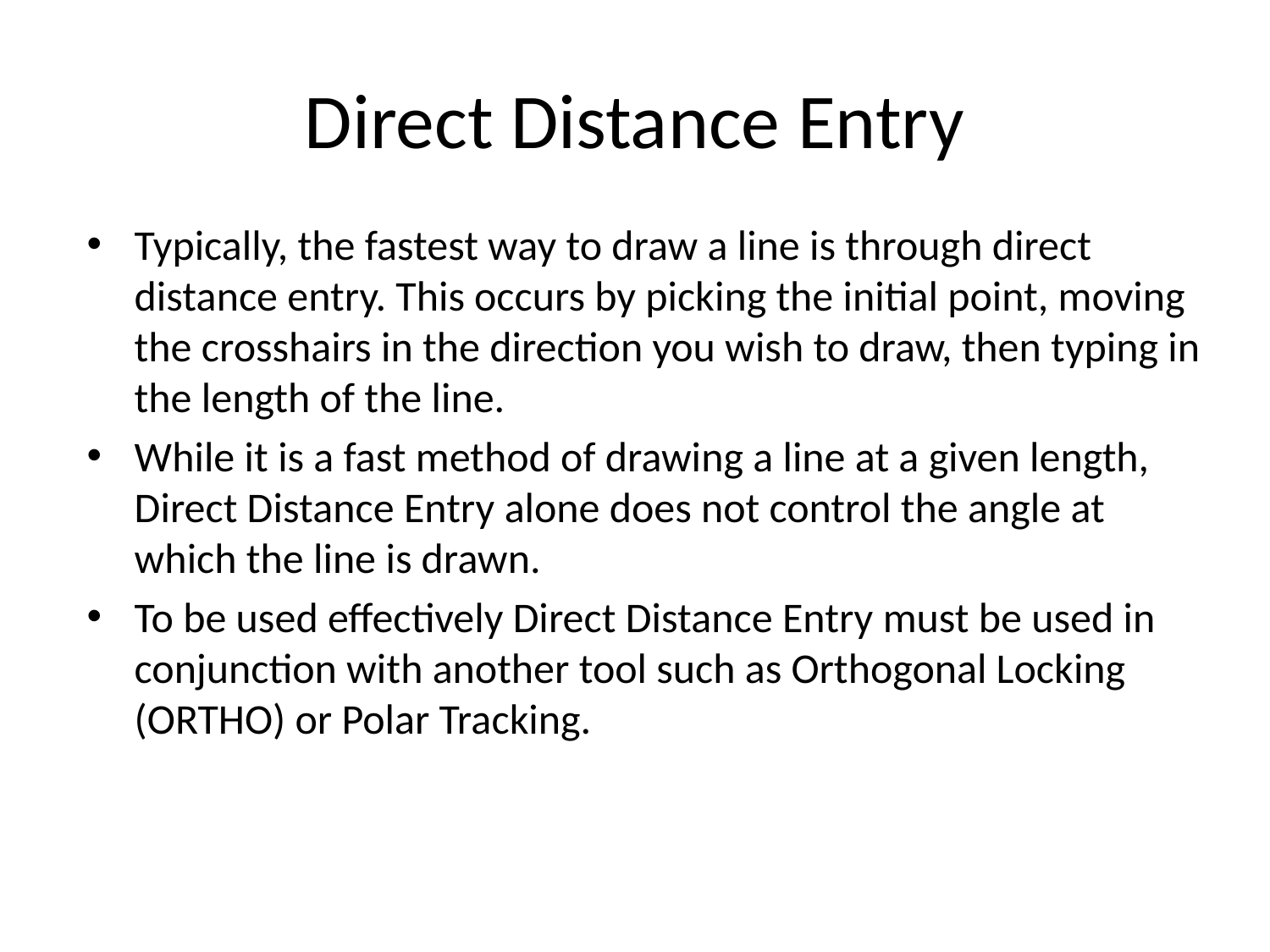

# Direct Distance Entry
Typically, the fastest way to draw a line is through direct distance entry. This occurs by picking the initial point, moving the crosshairs in the direction you wish to draw, then typing in the length of the line.
While it is a fast method of drawing a line at a given length, Direct Distance Entry alone does not control the angle at which the line is drawn.
To be used effectively Direct Distance Entry must be used in conjunction with another tool such as Orthogonal Locking (ORTHO) or Polar Tracking.